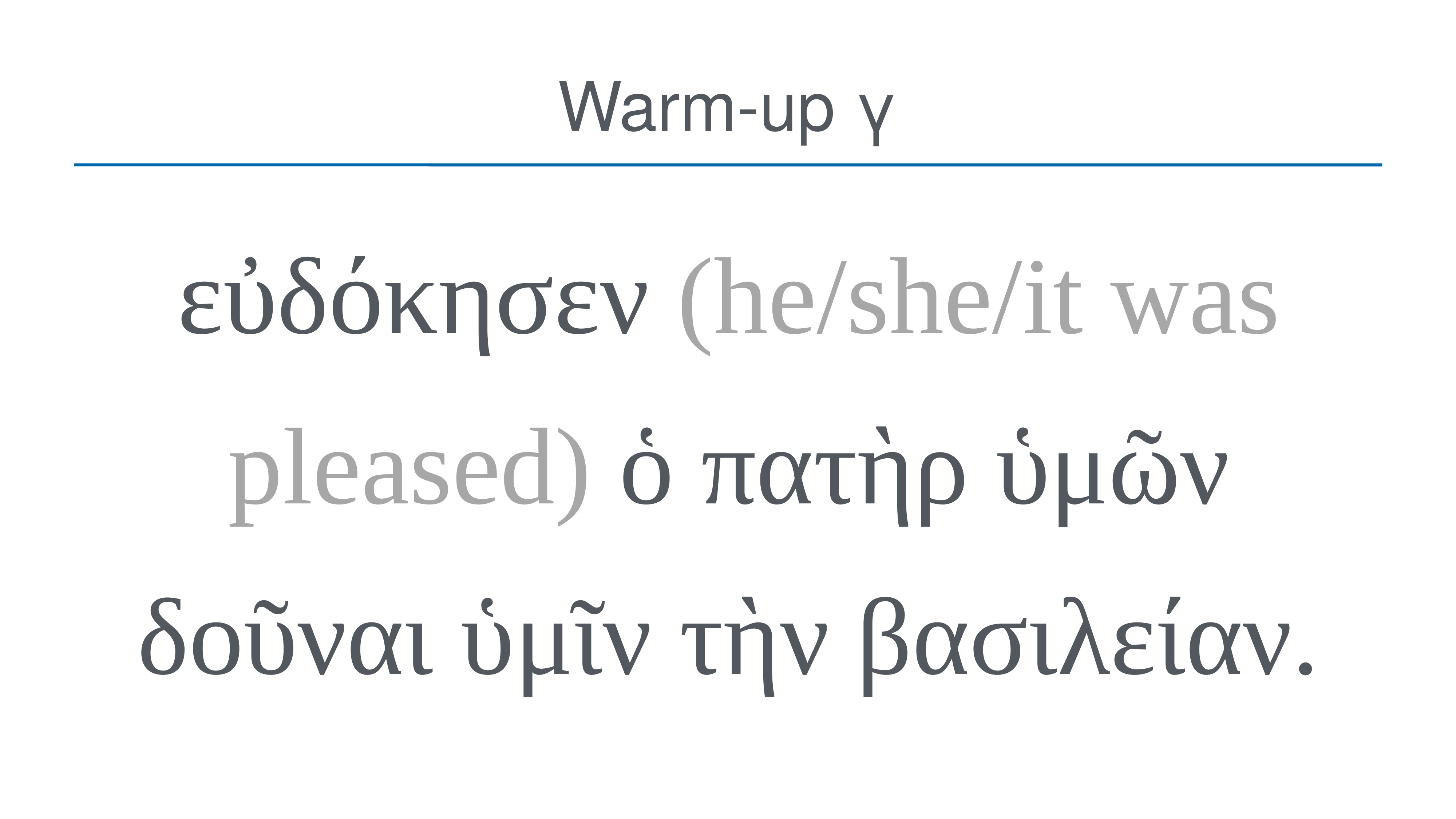

# Warm-up γ
εὐδόκησεν (he/she/it was pleased) ὁ πατὴρ ὑμῶν δοῦναι ὑμῖν τὴν βασιλείαν.